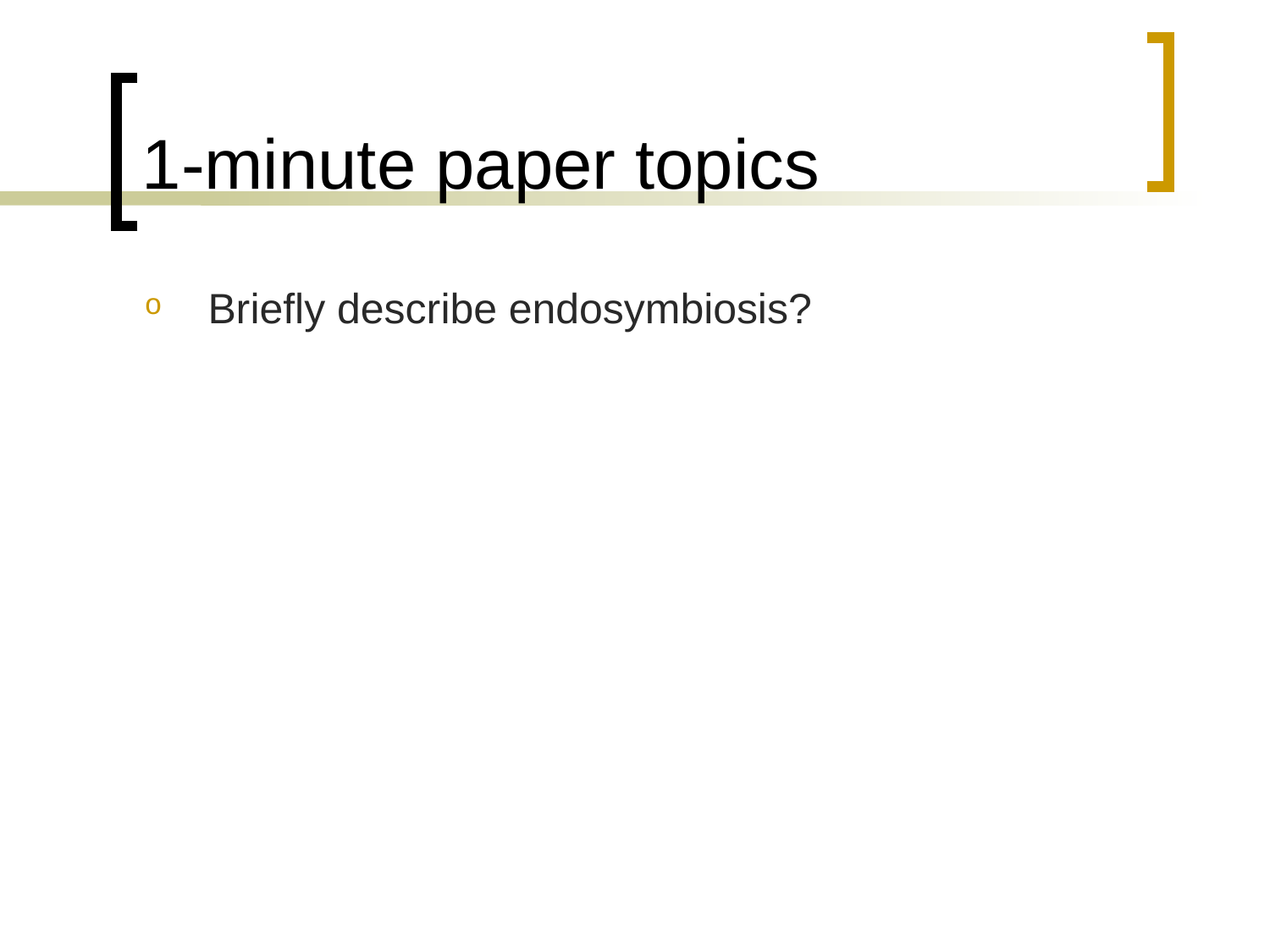

# 1-minute paper topics
Briefly describe endosymbiosis?